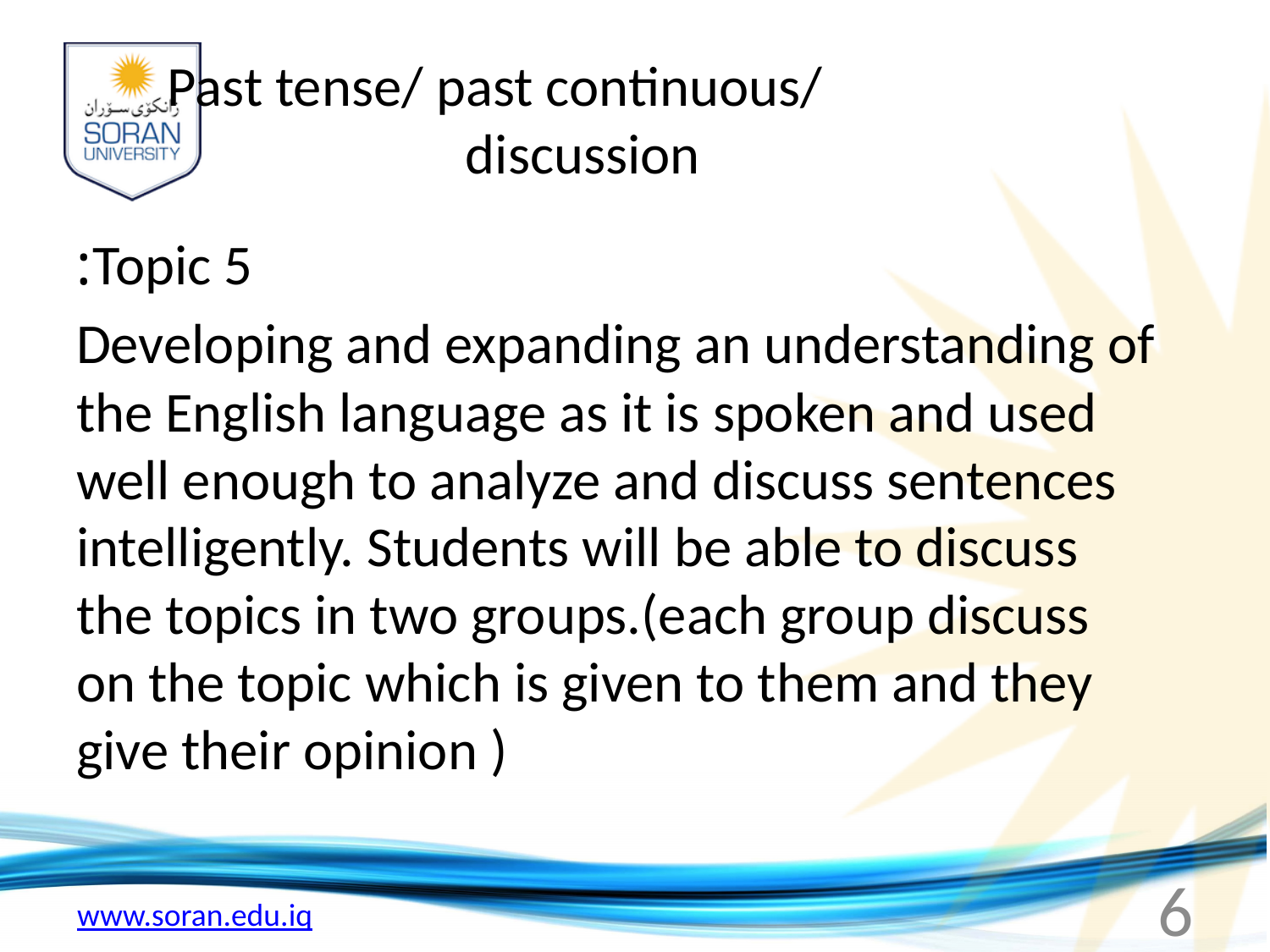

# Past tense/ past continuous/ discussion
Topic 5:
Developing and expanding an understanding of the English language as it is spoken and used well enough to analyze and discuss sentences intelligently. Students will be able to discuss the topics in two groups.(each group discuss on the topic which is given to them and they give their opinion )

6